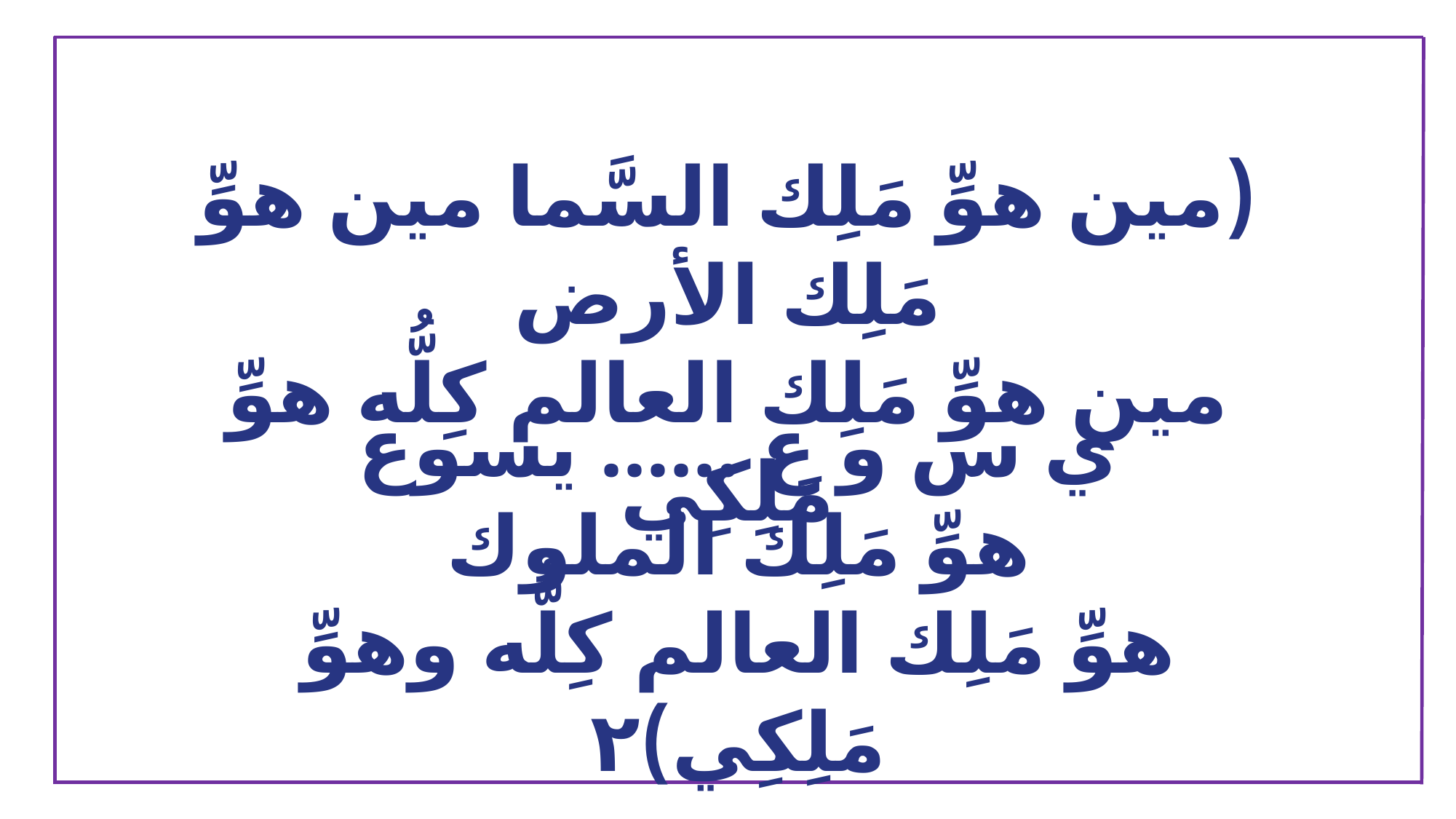

(مين هوِّ مَلِك السَّما مين هوِّ مَلِك الأرض
مين هوِّ مَلِك العالم كِلُّه هوِّ مَلِكِي

ي س و ع …... يسوع
هوِّ مَلِك الملوك
هوِّ مَلِك العالم كِلُّه وهوِّ مَلِكِي)٢